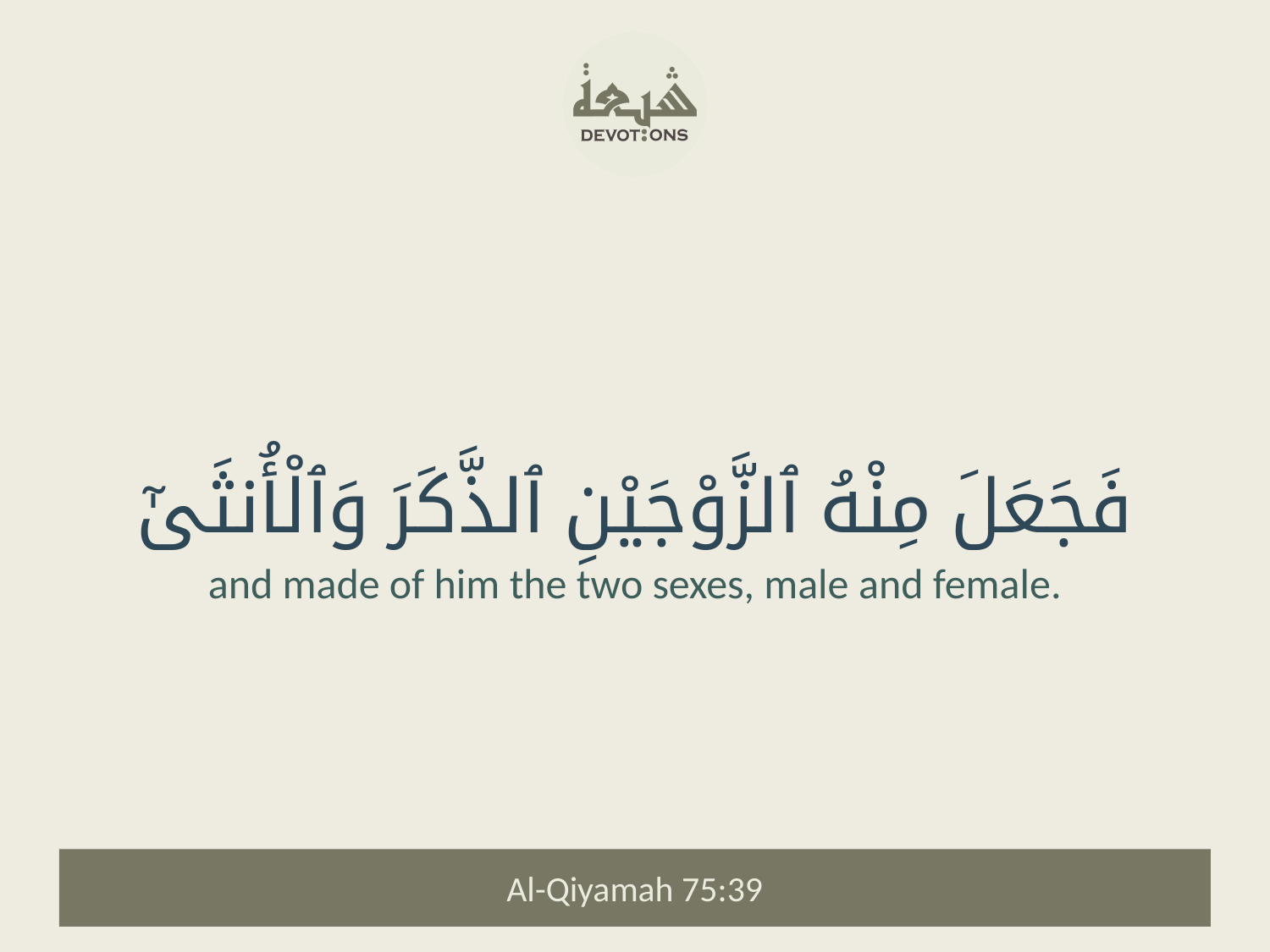

فَجَعَلَ مِنْهُ ٱلزَّوْجَيْنِ ٱلذَّكَرَ وَٱلْأُنثَىٰٓ
and made of him the two sexes, male and female.
Al-Qiyamah 75:39